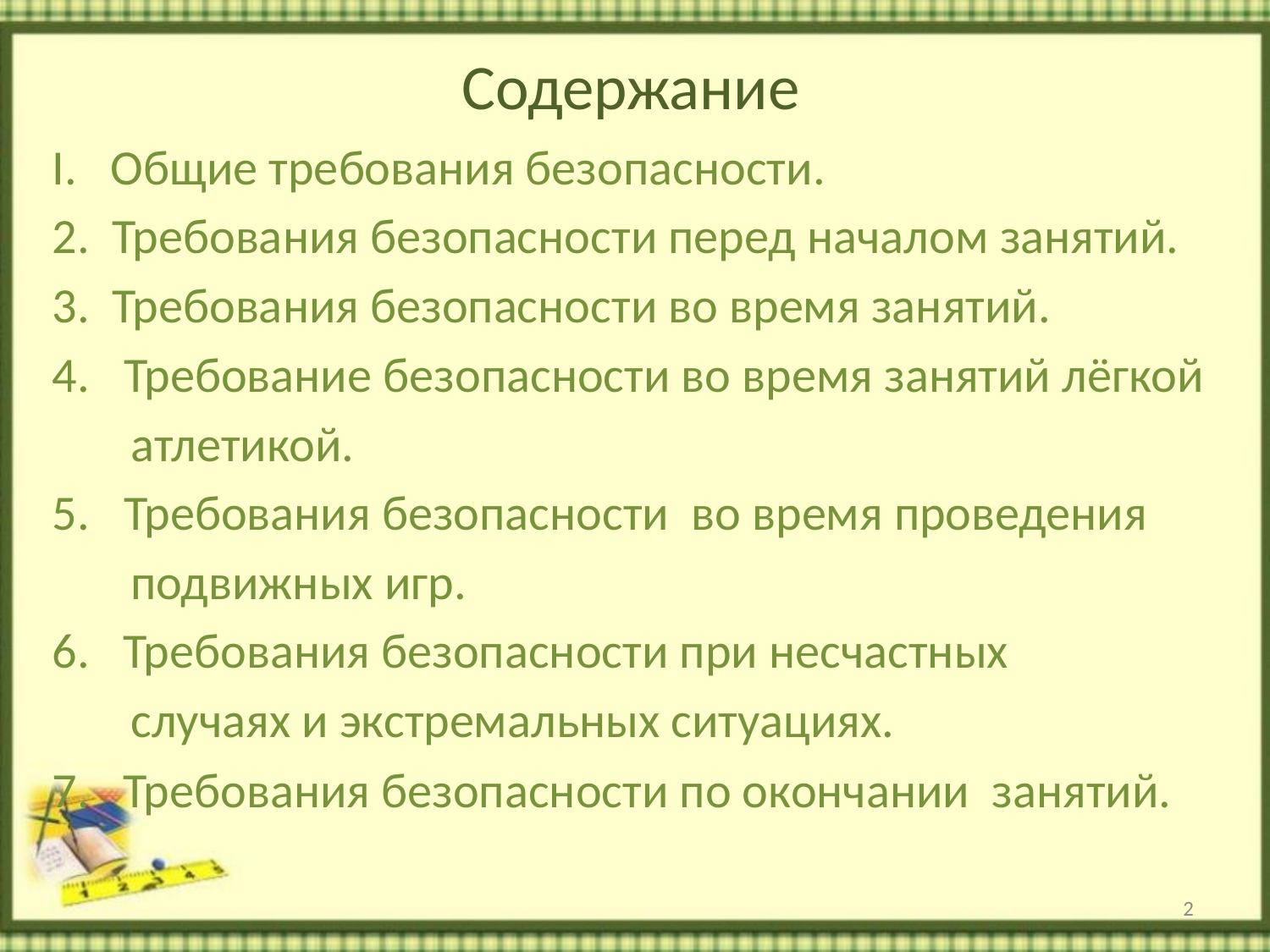

# Содержание
I.   Общие требования безопасности.
2.  Требования безопасности перед началом занятий.
3.  Требования безопасности во время занятий.
Требование безопасности во время занятий лёгкой
       атлетикой.
Требования безопасности  во время проведения
       подвижных игр.
6.   Требования безопасности при несчастных
       случаях и экстремальных ситуациях.
7.   Требования безопасности по окончании  занятий.

2